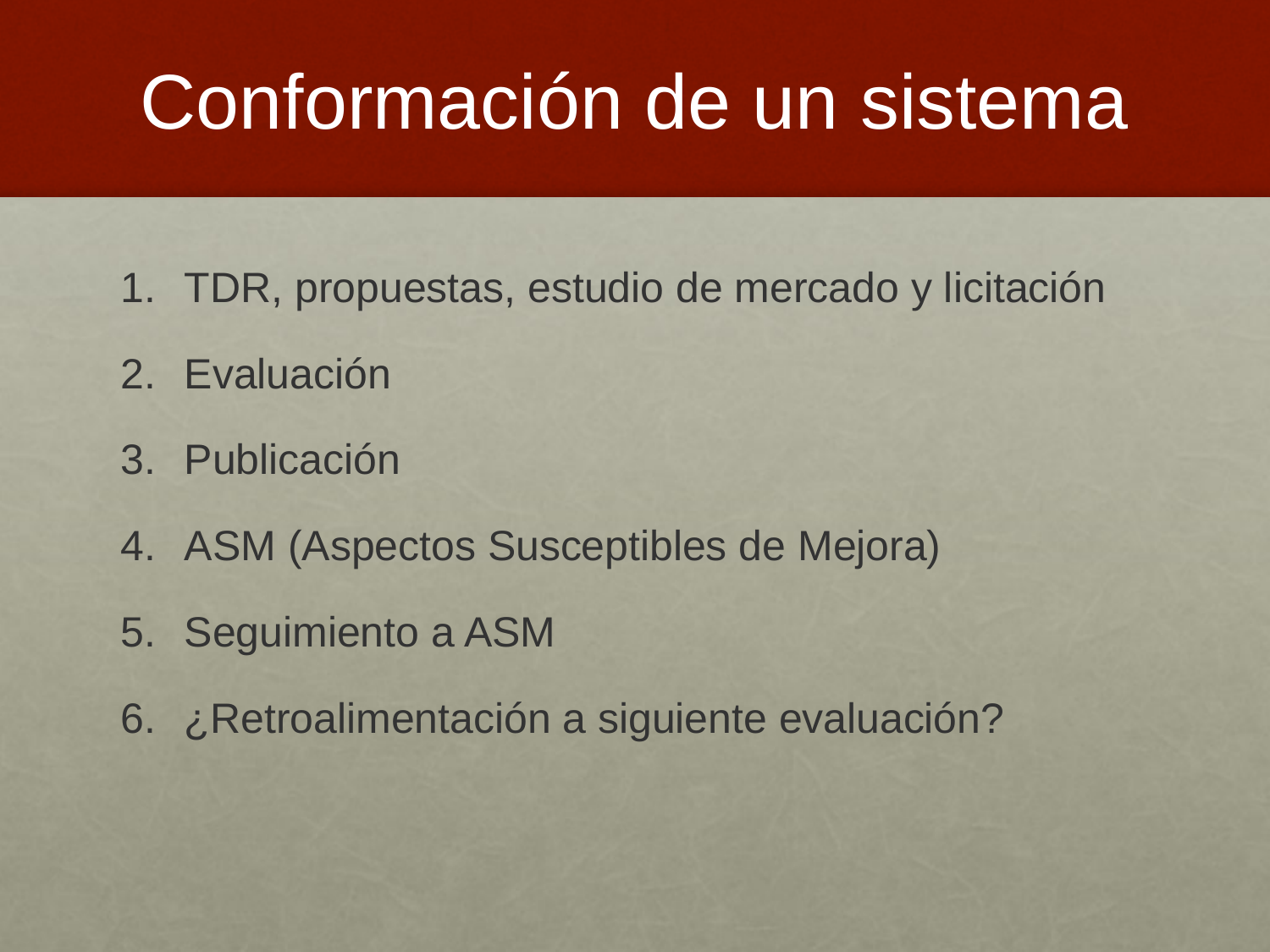

Conformación de un sistema
TDR, propuestas, estudio de mercado y licitación
Evaluación
Publicación
ASM (Aspectos Susceptibles de Mejora)
Seguimiento a ASM
¿Retroalimentación a siguiente evaluación?